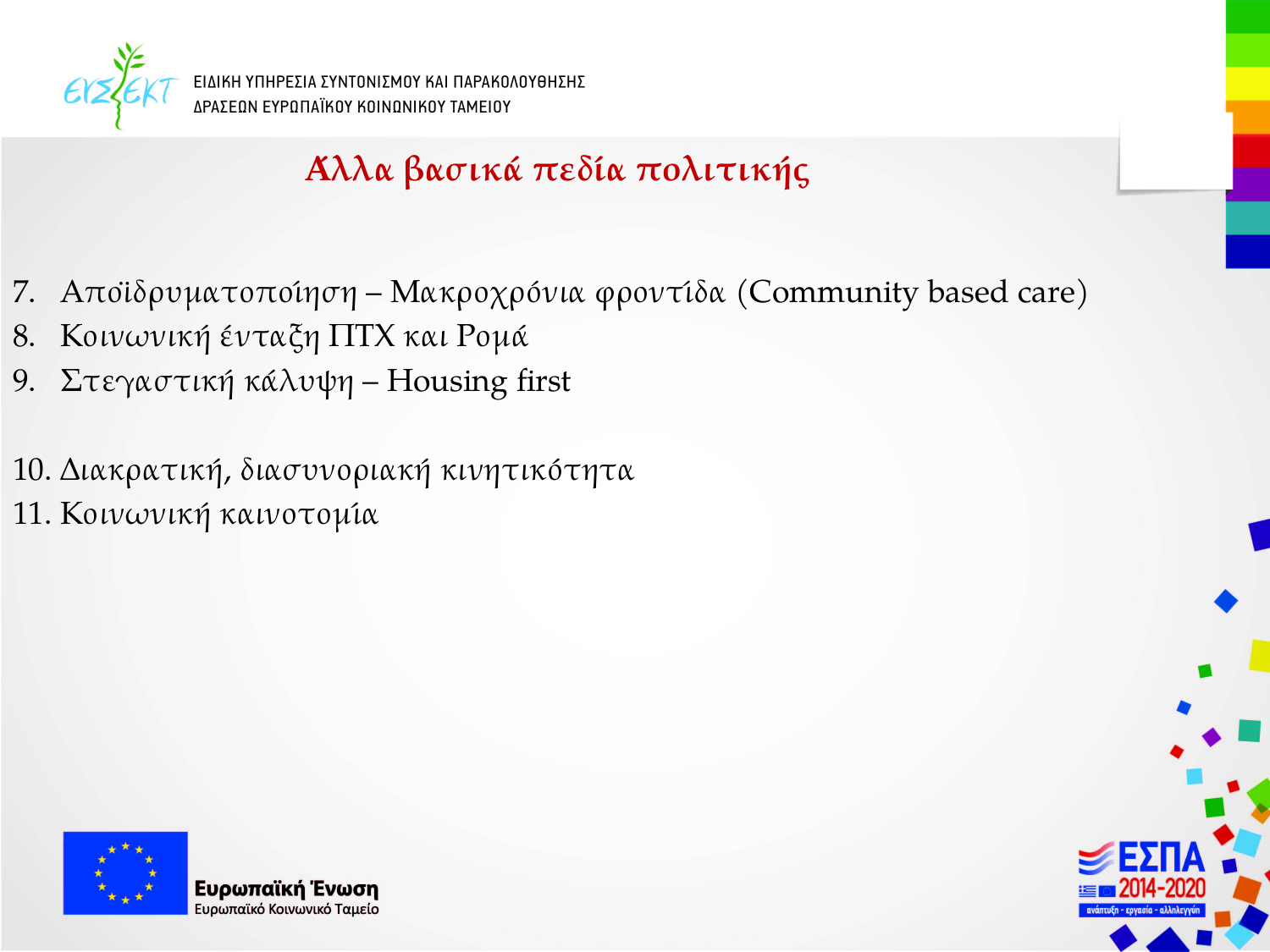

# Άλλα βασικά πεδία πολιτικής
Αποϊδρυματοποίηση – Μακροχρόνια φροντίδα (Community based care)
Κοινωνική ένταξη ΠΤΧ και Ρομά
Στεγαστική κάλυψη – Housing first

Διακρατική, διασυνοριακή κινητικότητα
Κοινωνική καινοτομία